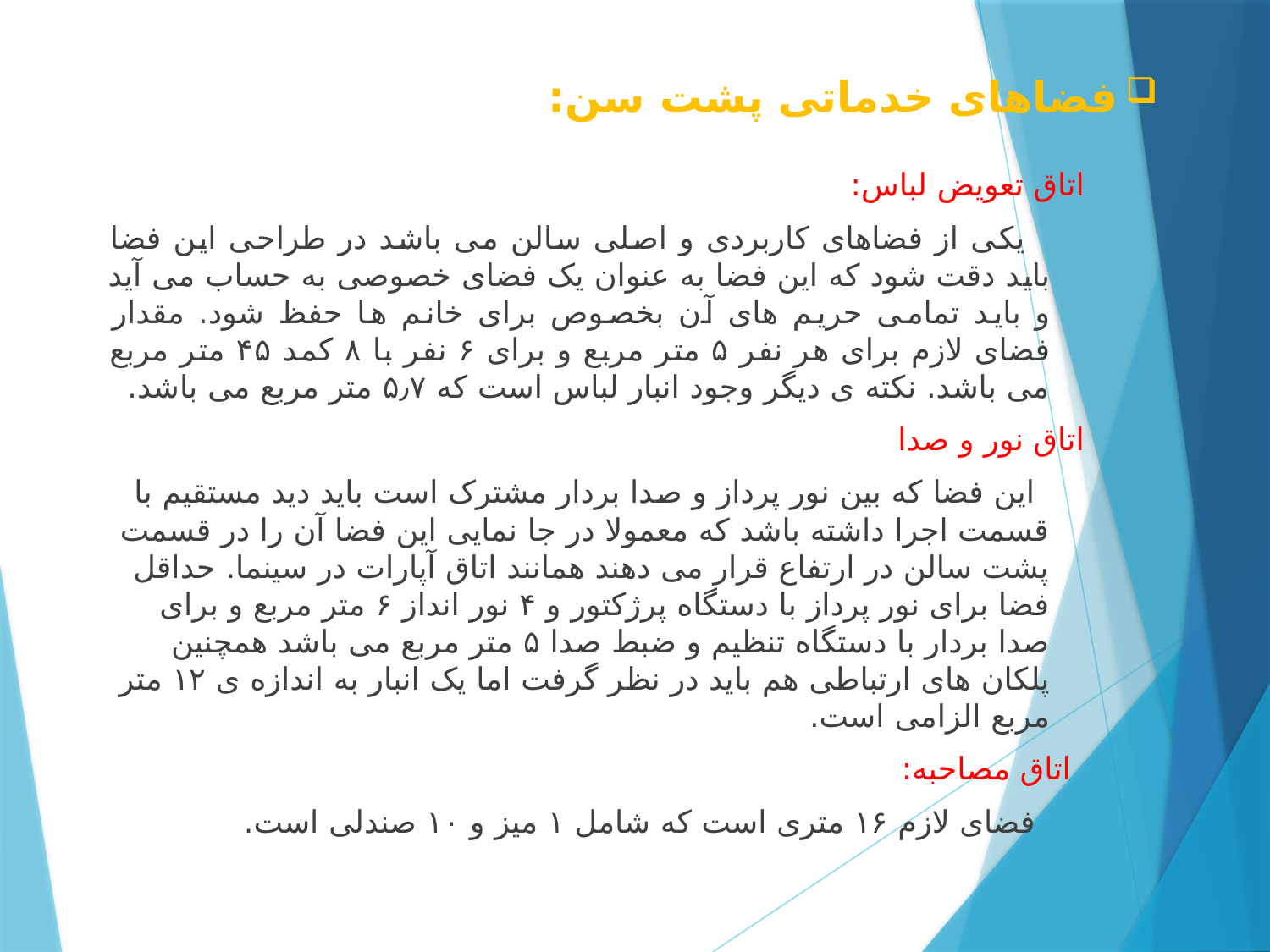

فضاهای خدماتی پشت سن:
اتاق تعویض لباس:
     یکی از فضاهای کاربردی و اصلی سالن می باشد در طراحی این فضا باید دقت شود که این فضا به عنوان یک فضای خصوصی به حساب می آید و باید تمامی حریم های آن بخصوص برای خانم ها حفظ شود. مقدار فضای لازم برای هر نفر ۵ متر مربع و برای ۶ نفر با ۸ کمد ۴۵ متر مربع می باشد. نکته ی دیگر وجود انبار لباس است که ۵٫۷ متر مربع می باشد.
اتاق نور و صدا
     این فضا که بین نور پرداز و صدا بردار مشترک است باید دید مستقیم با قسمت اجرا داشته باشد که معمولا در جا نمایی این فضا آن را در قسمت پشت سالن در ارتفاع قرار می دهند همانند اتاق آپارات در سینما. حداقل فضا برای نور پرداز با دستگاه پرژکتور و ۴ نور انداز ۶ متر مربع و برای صدا بردار با دستگاه تنظیم و ضبط صدا ۵ متر مربع می باشد همچنین پلکان های ارتباطی هم باید در نظر گرفت اما یک انبار به اندازه ی ۱۲ متر مربع الزامی است.
       اتاق مصاحبه:
     فضای لازم ۱۶ متری است که شامل ۱ میز و ۱۰ صندلی است.